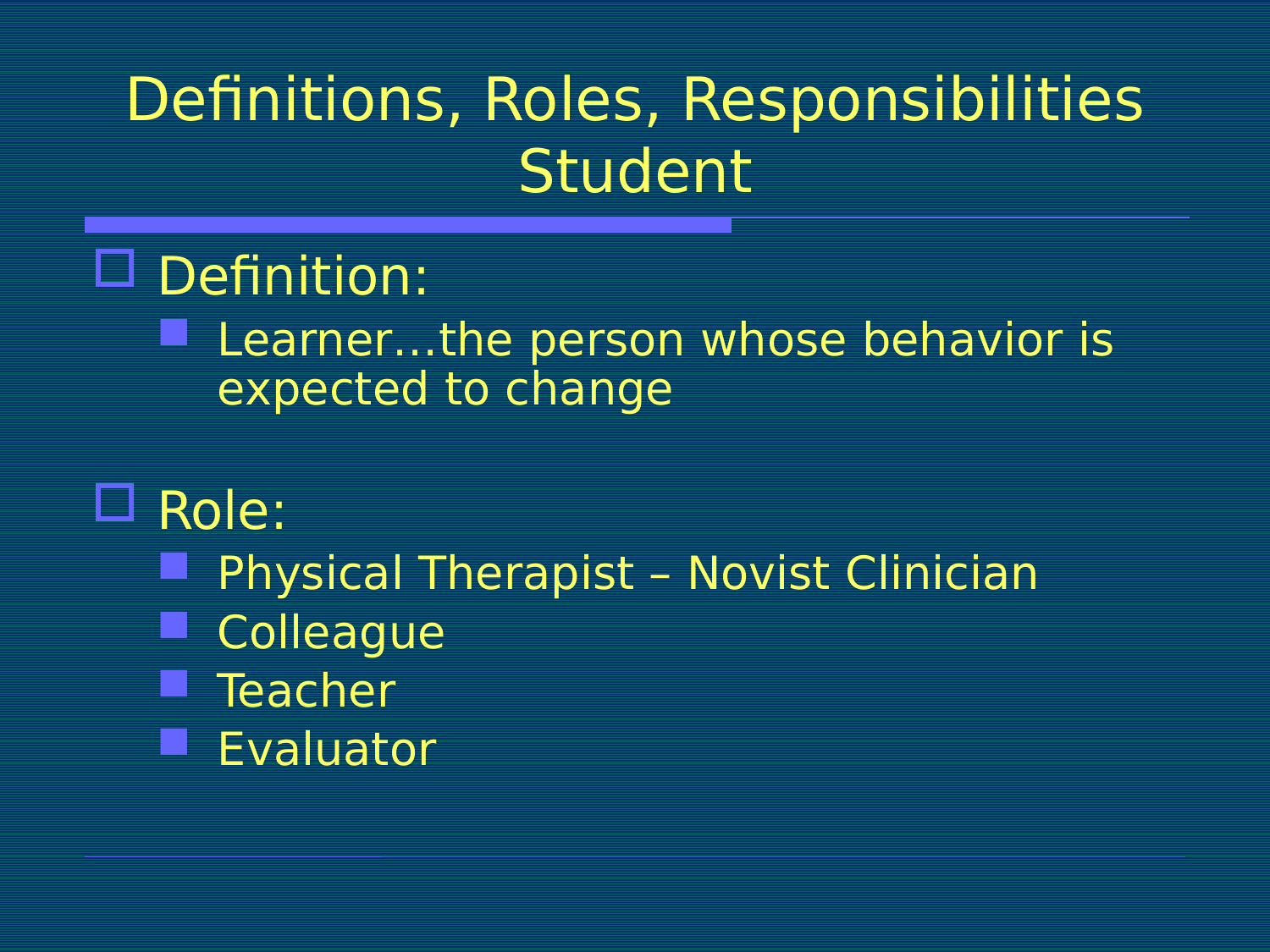

# Definitions, Roles, Responsibilities Student
Definition:
Learner…the person whose behavior is expected to change

Role:
Physical Therapist – Novist Clinician
Colleague
Teacher
Evaluator